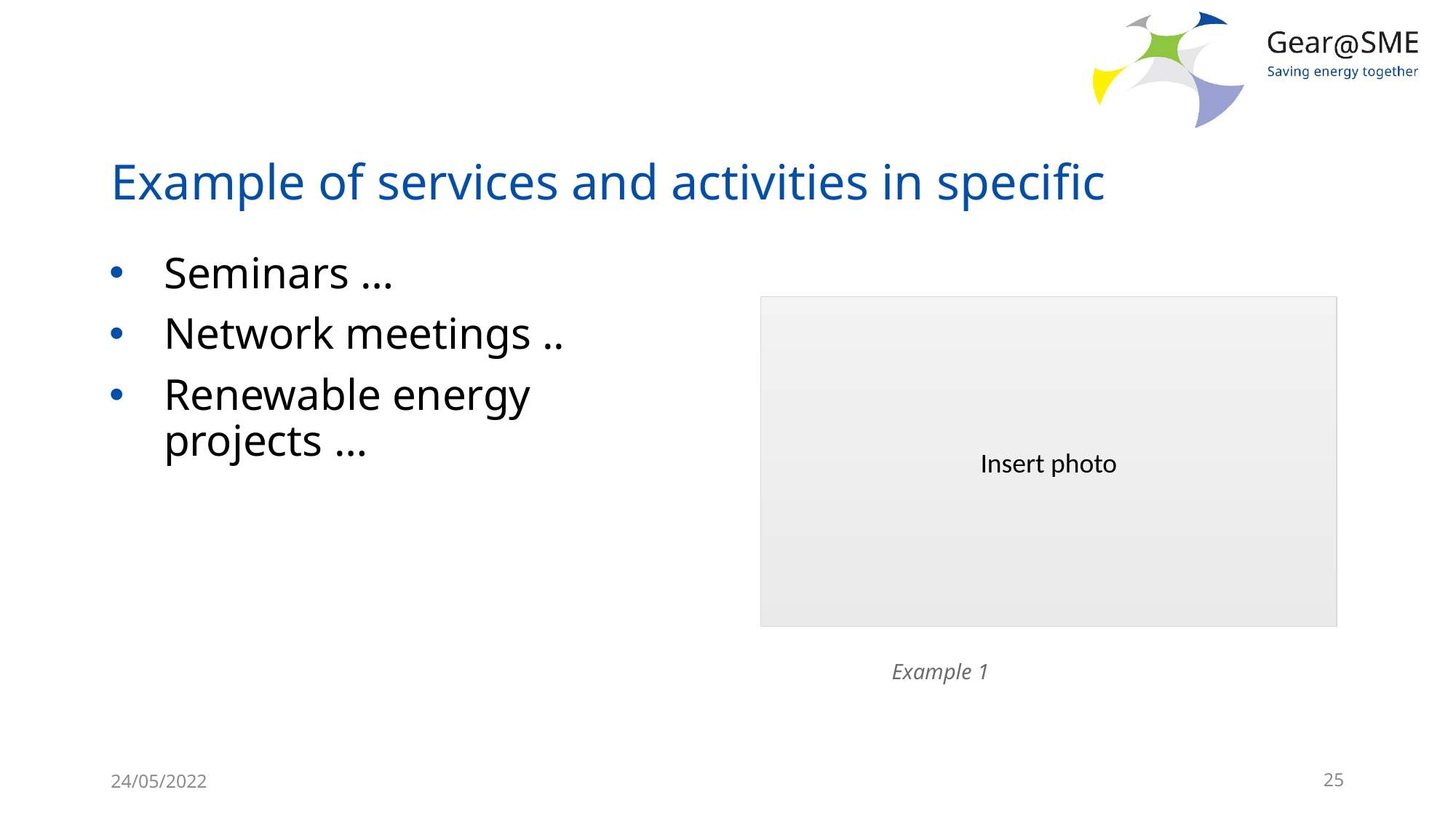

# Example of services and activities in specific
Seminars …
Network meetings ..
Renewable energy projects …
Insert photo
Example 1
24/05/2022
25